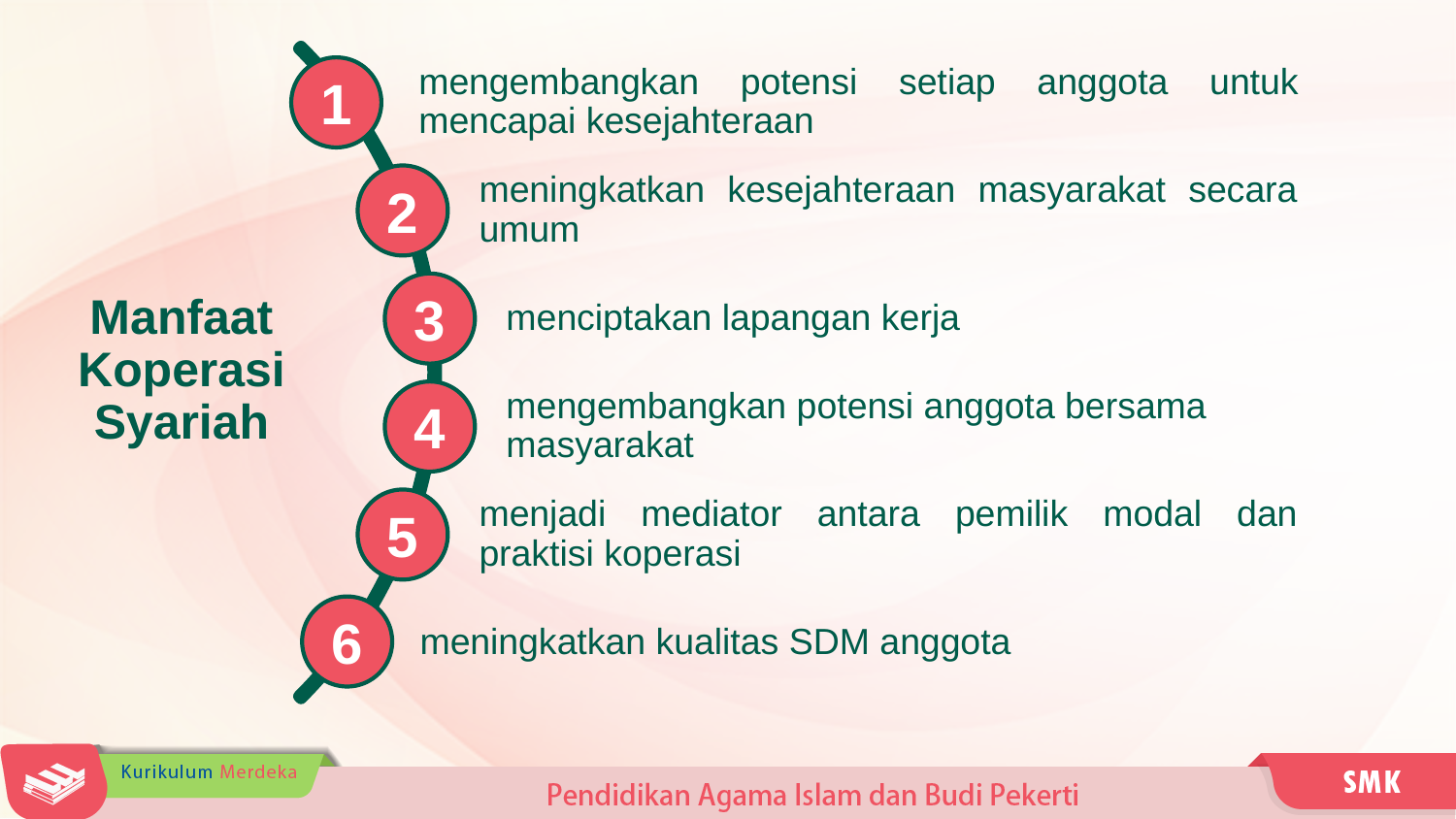

1
mengembangkan potensi setiap anggota untuk mencapai kesejahteraan
2
meningkatkan kesejahteraan masyarakat secara umum
3
menciptakan lapangan kerja
4
mengembangkan potensi anggota bersama masyarakat
5
menjadi mediator antara pemilik modal dan praktisi koperasi
6
meningkatkan kualitas SDM anggota
Manfaat Koperasi Syariah